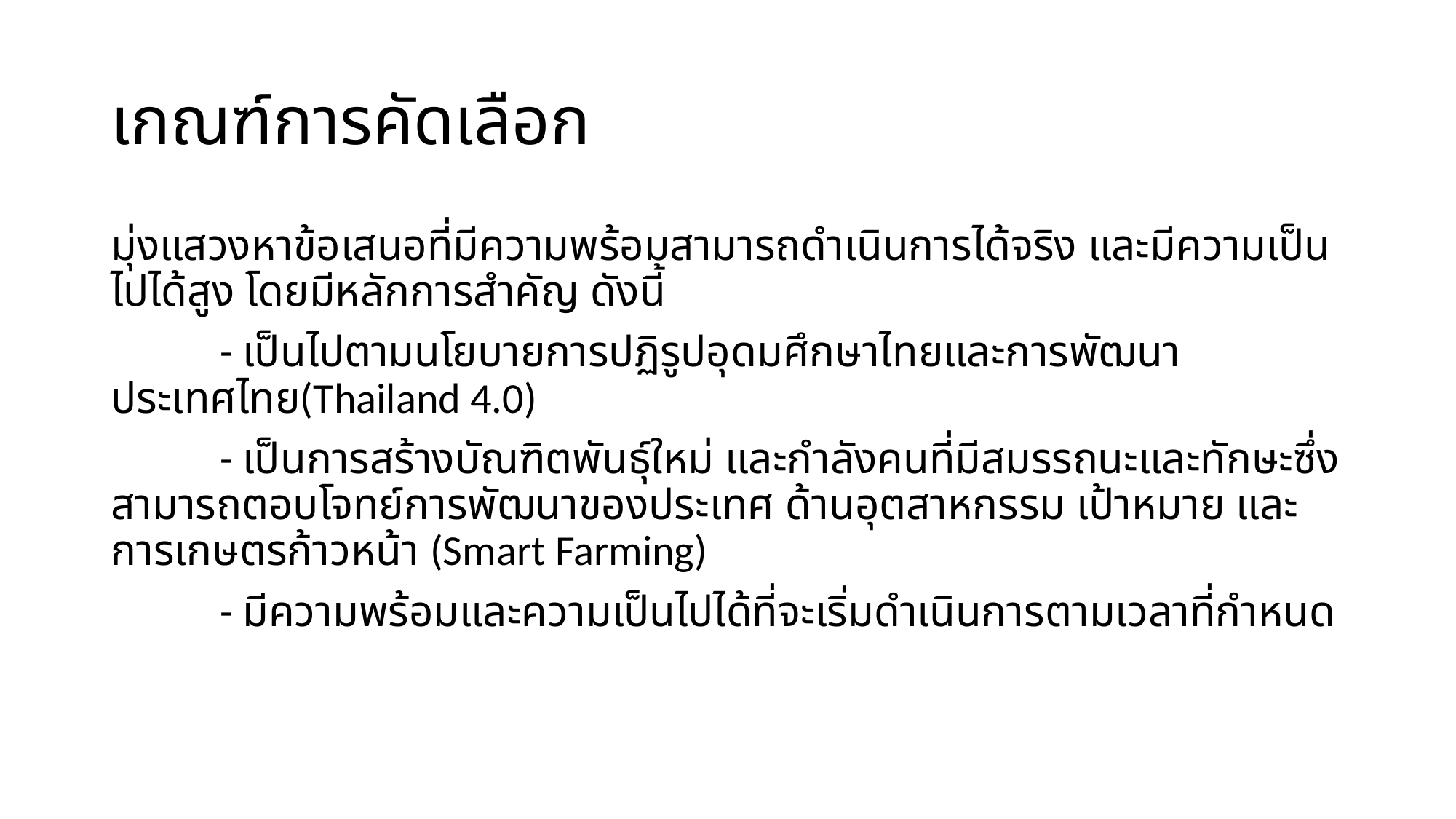

# เกณฑ์การคัดเลือก
มุ่งแสวงหาข้อเสนอที่มีความพร้อมสามารถดําเนินการได้จริง และมีความเป็นไปได้สูง โดยมีหลักการสําคัญ ดังนี้
	- เป็นไปตามนโยบายการปฏิรูปอุดมศึกษาไทยและการพัฒนาประเทศไทย(Thailand 4.0)
	- เป็นการสร้างบัณฑิตพันธุ์ใหม่ และกำลังคนที่มีสมรรถนะและทักษะซึ่งสามารถตอบโจทย์การพัฒนาของประเทศ ด้านอุตสาหกรรม เป้าหมาย และการเกษตรก้าวหน้า (Smart Farming)
	- มีความพร้อมและความเป็นไปได้ที่จะเริ่มดําเนินการตามเวลาที่กําหนด